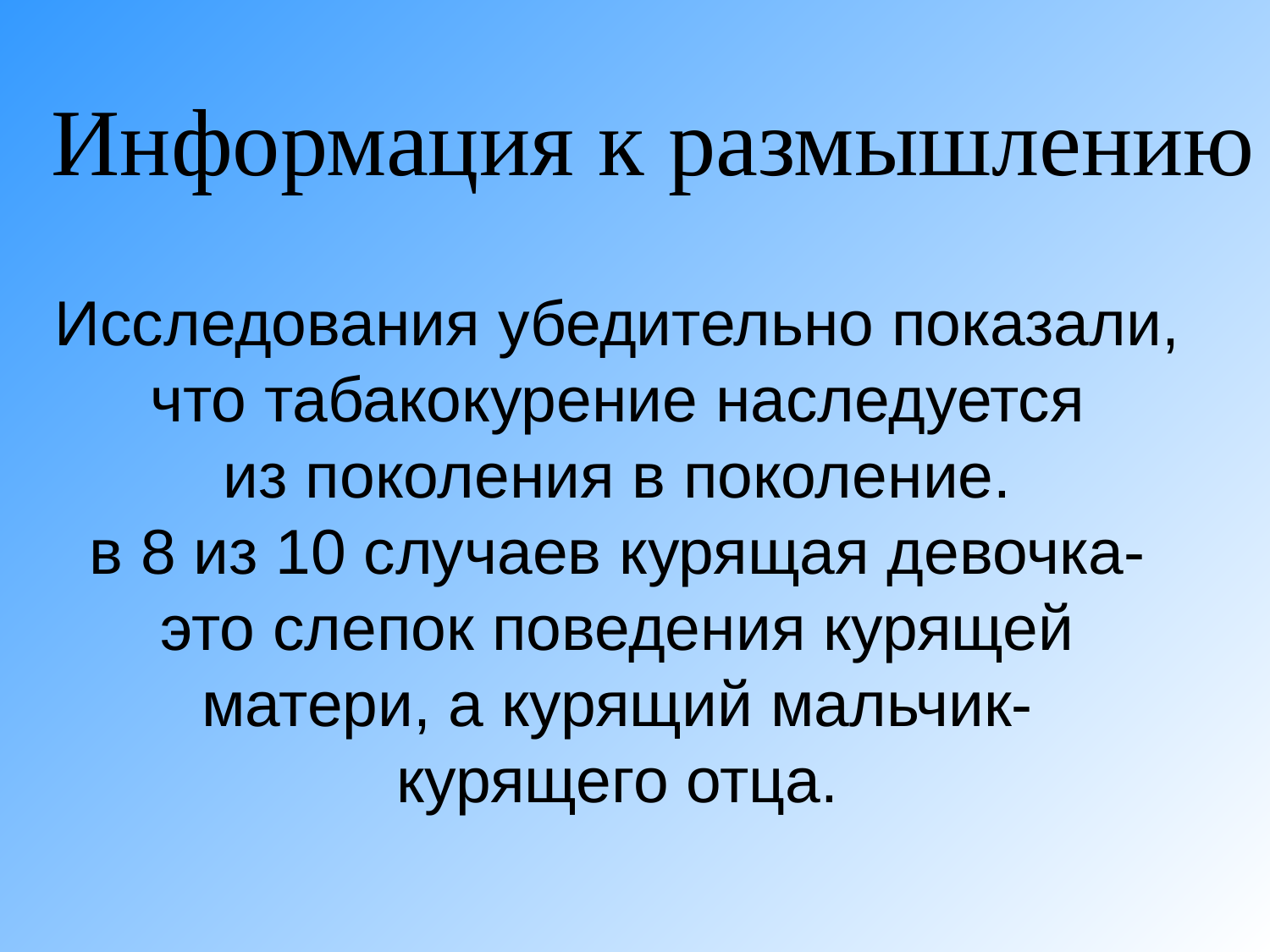

Информация к размышлению
Исследования убедительно показали, что табакокурение наследуется
из поколения в поколение.
в 8 из 10 случаев курящая девочка-
это слепок поведения курящей
матери, а курящий мальчик-
курящего отца.